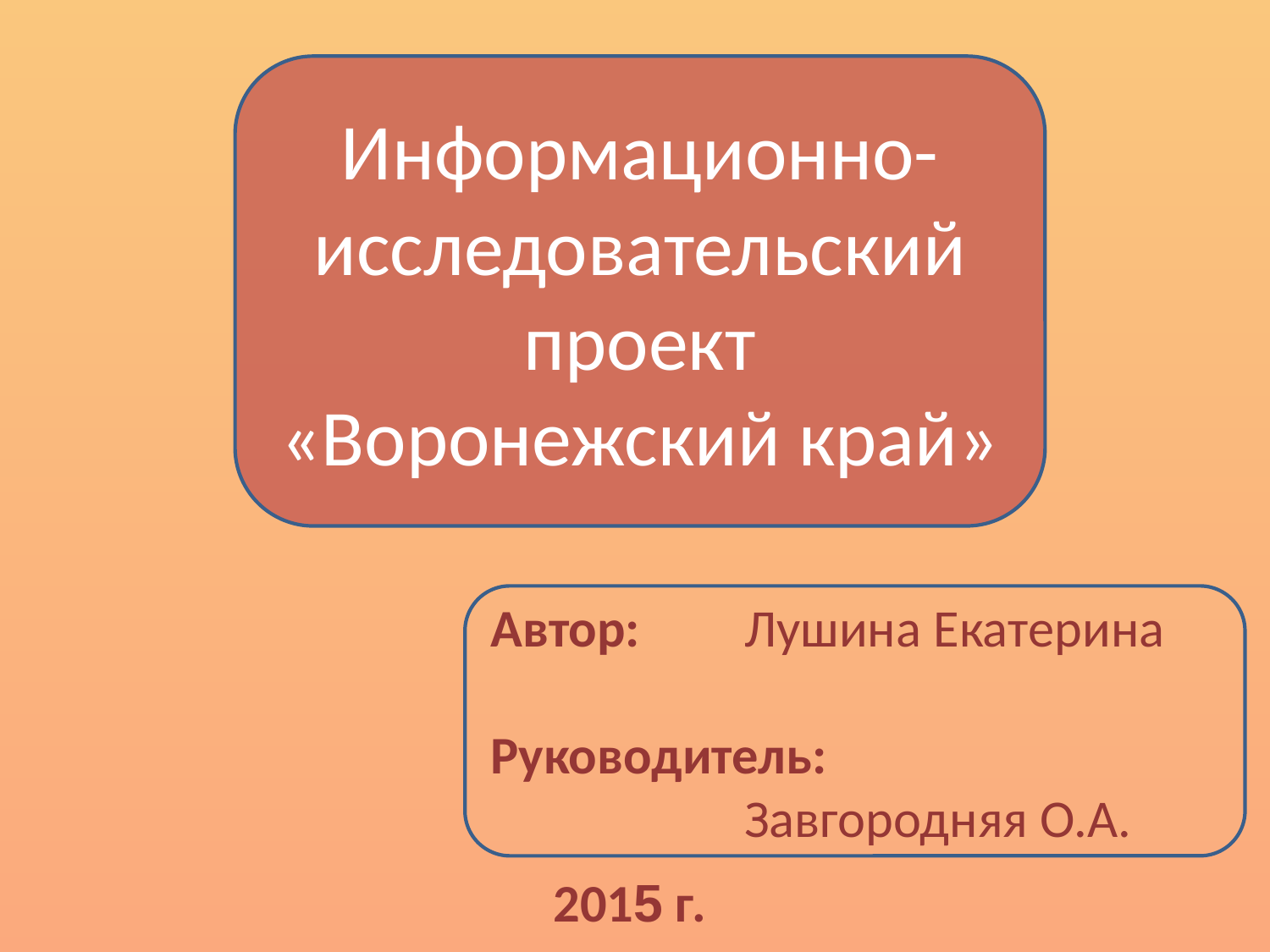

Информационно-исследовательский
проект
«Воронежский край»
Автор: 	Лушина Екатерина

Руководитель:
		Завгородняя О.А.
2015 г.